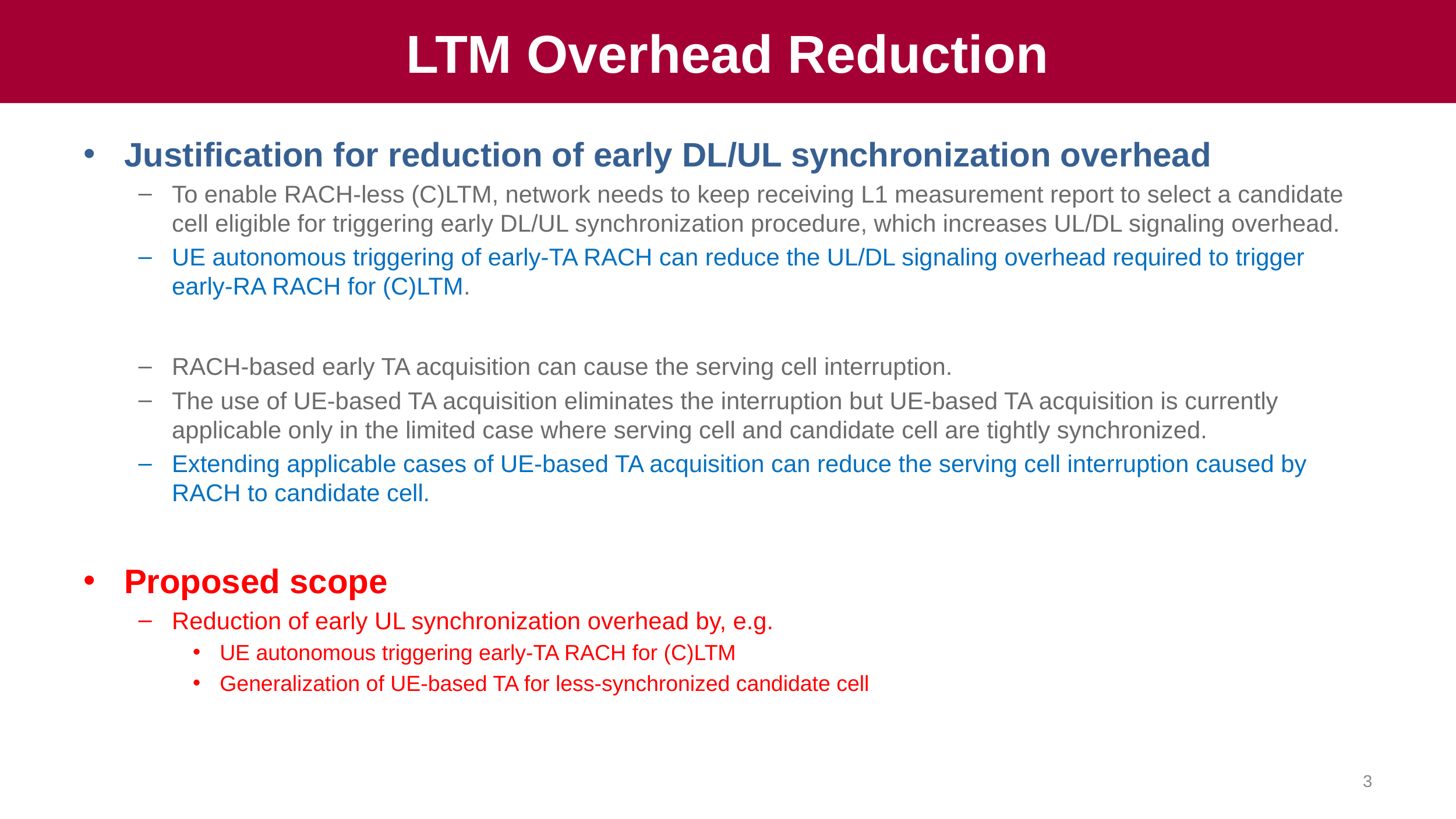

# LTM Overhead Reduction
Justification for reduction of early DL/UL synchronization overhead
To enable RACH-less (C)LTM, network needs to keep receiving L1 measurement report to select a candidate cell eligible for triggering early DL/UL synchronization procedure, which increases UL/DL signaling overhead.
UE autonomous triggering of early-TA RACH can reduce the UL/DL signaling overhead required to trigger early-RA RACH for (C)LTM.

RACH-based early TA acquisition can cause the serving cell interruption.
The use of UE-based TA acquisition eliminates the interruption but UE-based TA acquisition is currently applicable only in the limited case where serving cell and candidate cell are tightly synchronized.
Extending applicable cases of UE-based TA acquisition can reduce the serving cell interruption caused by RACH to candidate cell.

Proposed scope
Reduction of early UL synchronization overhead by, e.g.
UE autonomous triggering early-TA RACH for (C)LTM
Generalization of UE-based TA for less-synchronized candidate cell
3